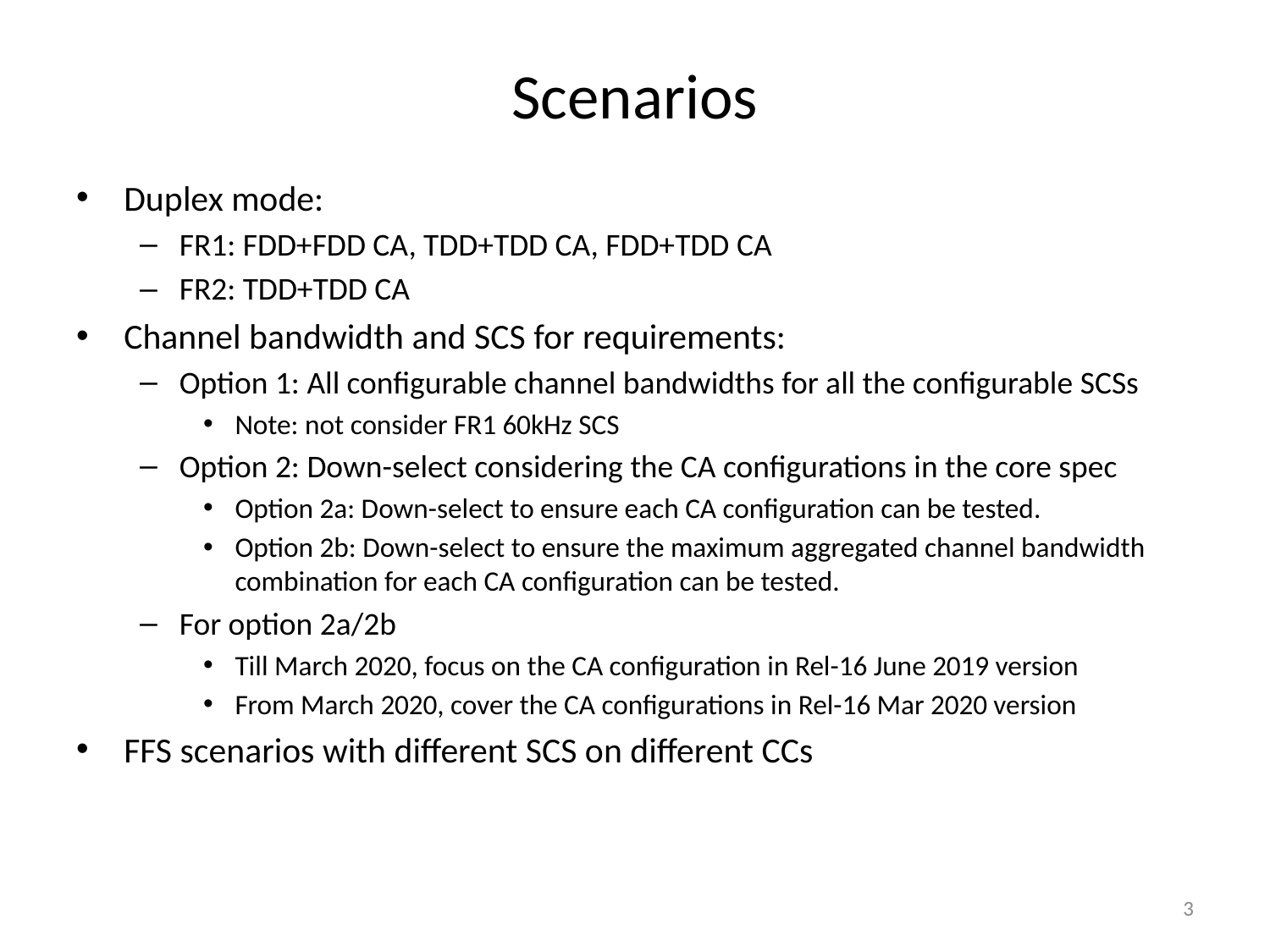

# Scenarios
Duplex mode:
FR1: FDD+FDD CA, TDD+TDD CA, FDD+TDD CA
FR2: TDD+TDD CA
Channel bandwidth and SCS for requirements:
Option 1: All configurable channel bandwidths for all the configurable SCSs
Note: not consider FR1 60kHz SCS
Option 2: Down-select considering the CA configurations in the core spec
Option 2a: Down-select to ensure each CA configuration can be tested.
Option 2b: Down-select to ensure the maximum aggregated channel bandwidth combination for each CA configuration can be tested.
For option 2a/2b
Till March 2020, focus on the CA configuration in Rel-16 June 2019 version
From March 2020, cover the CA configurations in Rel-16 Mar 2020 version
FFS scenarios with different SCS on different CCs

3